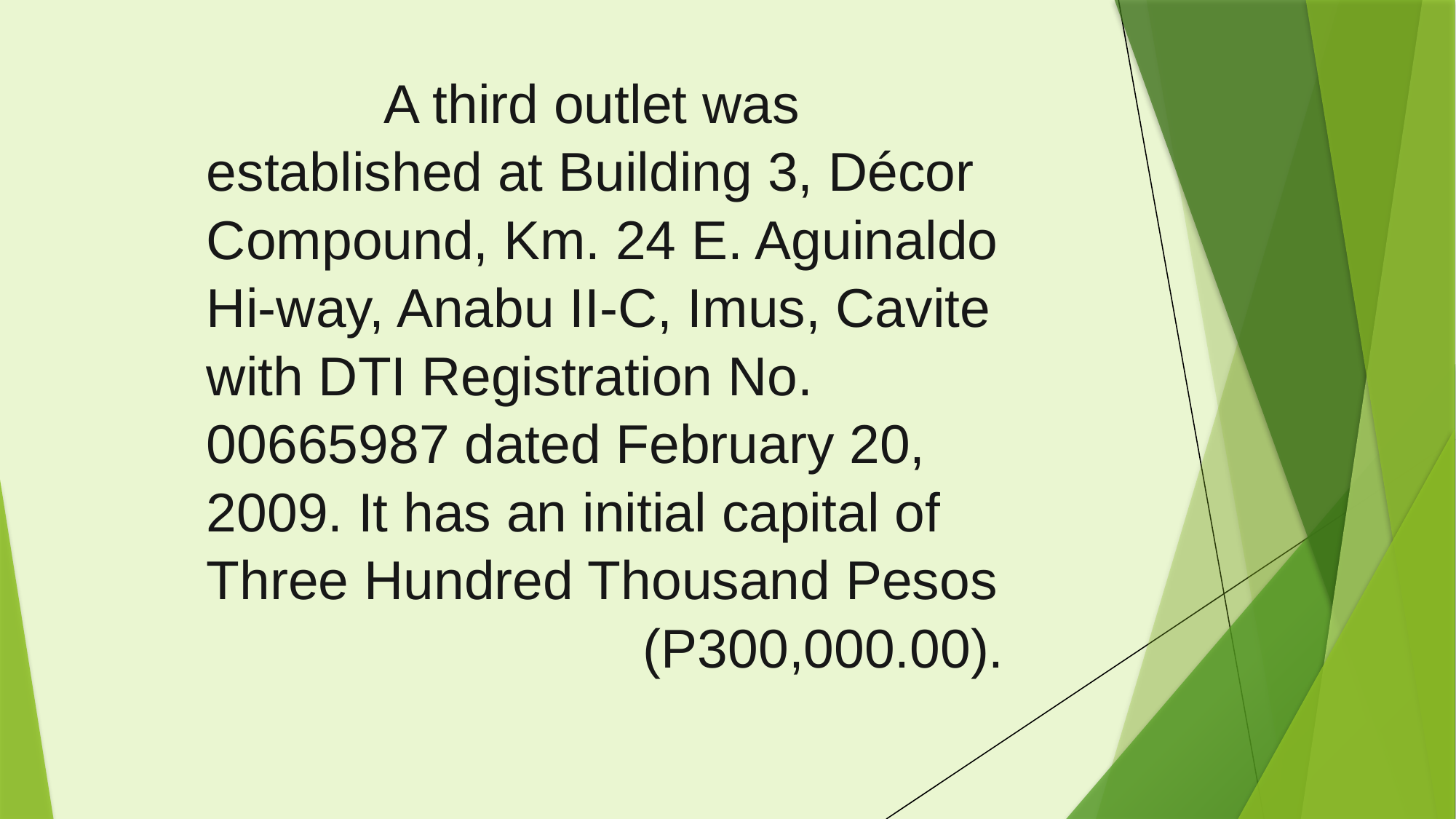

A third outlet was established at Building 3, Décor Compound, Km. 24 E. Aguinaldo Hi-way, Anabu II-C, Imus, Cavite with DTI Registration No. 00665987 dated February 20, 2009. It has an initial capital of Three Hundred Thousand Pesos    				(P300,000.00).